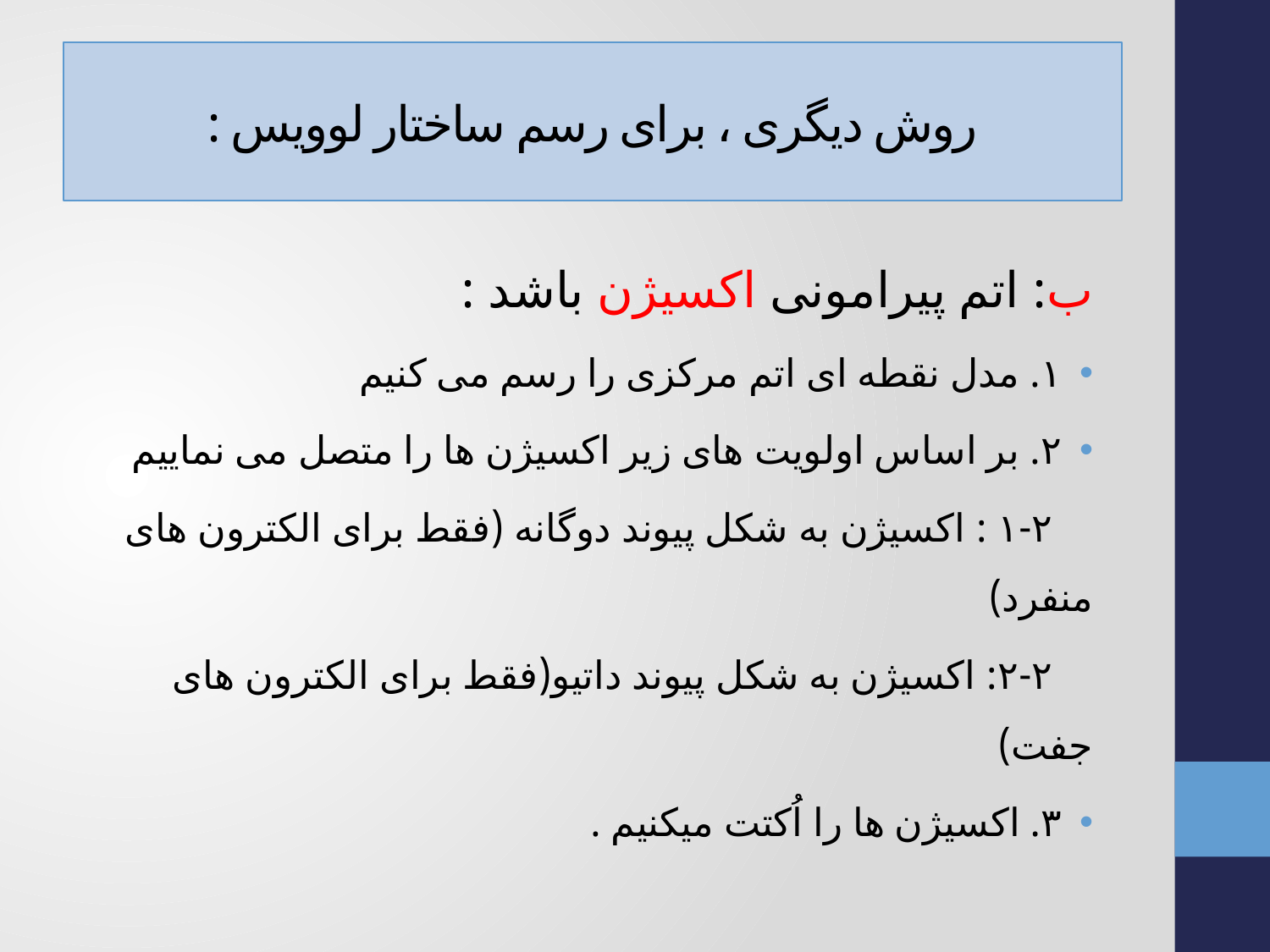

# روش دیگری ، برای رسم ساختار لوویس :
ب: اتم پیرامونی اکسیژن باشد :
۱. مدل نقطه ای اتم مرکزی را رسم می کنیم
۲. بر اساس اولویت های زیر اکسیژن ها را متصل می نماییم
    ۱-۲ : اکسیژن به شکل پیوند دوگانه (فقط برای الکترون های منفرد)
    ۲-۲: اکسیژن به شکل پیوند داتیو(فقط برای الکترون های جفت)
۳. اکسیژن ها را اُکتت میکنیم .